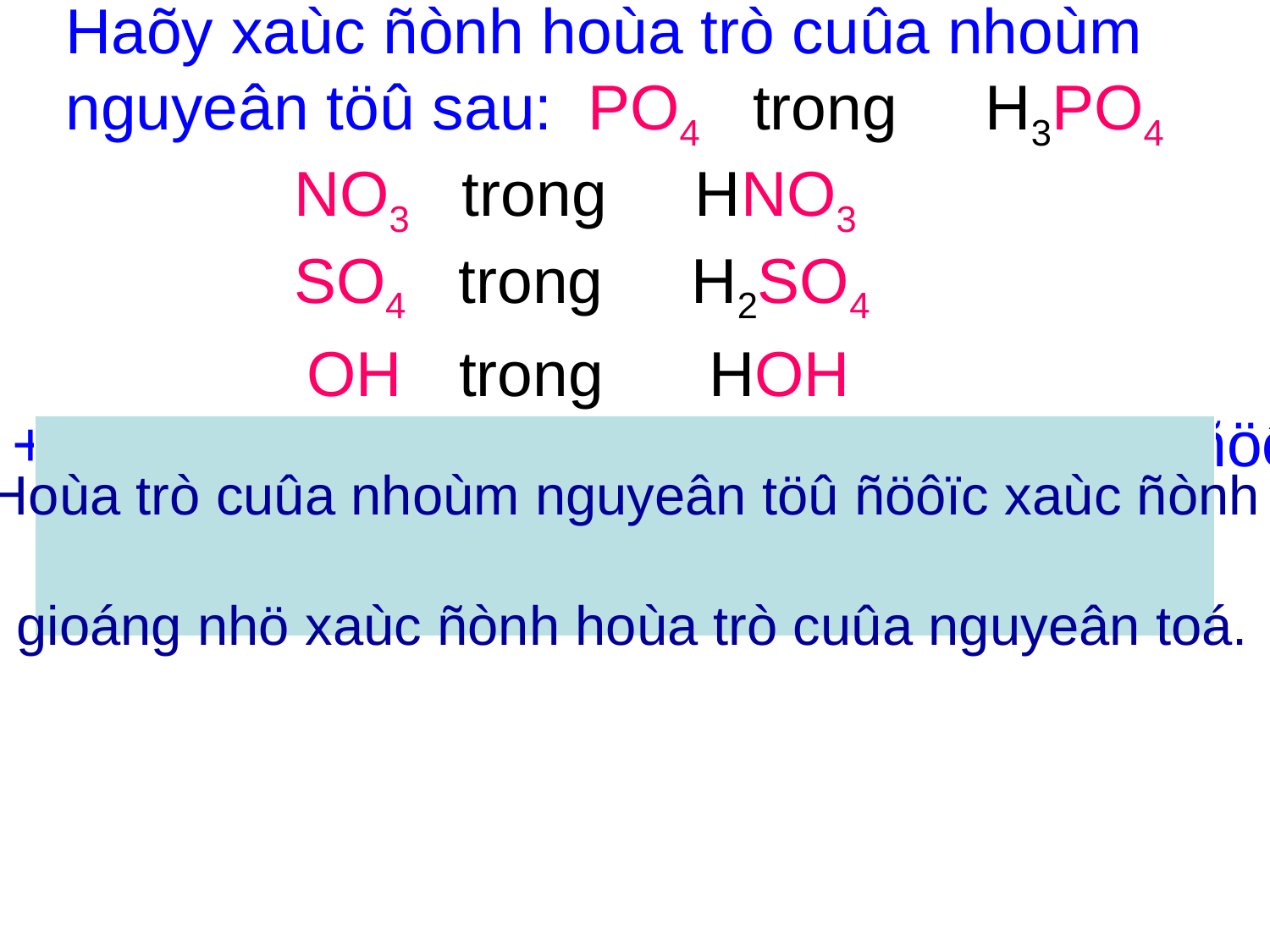

Haõy xaùc ñònh hoùa trò cuûa nhoùm nguyeân töû sau:  PO4   trong     H3PO4
             NO3   trong     HNO3
             SO4   trong     H2SO4
             OH     trong      HOH
+Vaäy hoùa trò cuûa nhoùm nguyeân töû ñöôcï
         xaùc ñònh nhö theá naøo?
Hoùa trò cuûa nhoùm nguyeân töû ñöôïc xaùc ñònh
 gioáng nhö xaùc ñònh hoùa trò cuûa nguyeân toá.